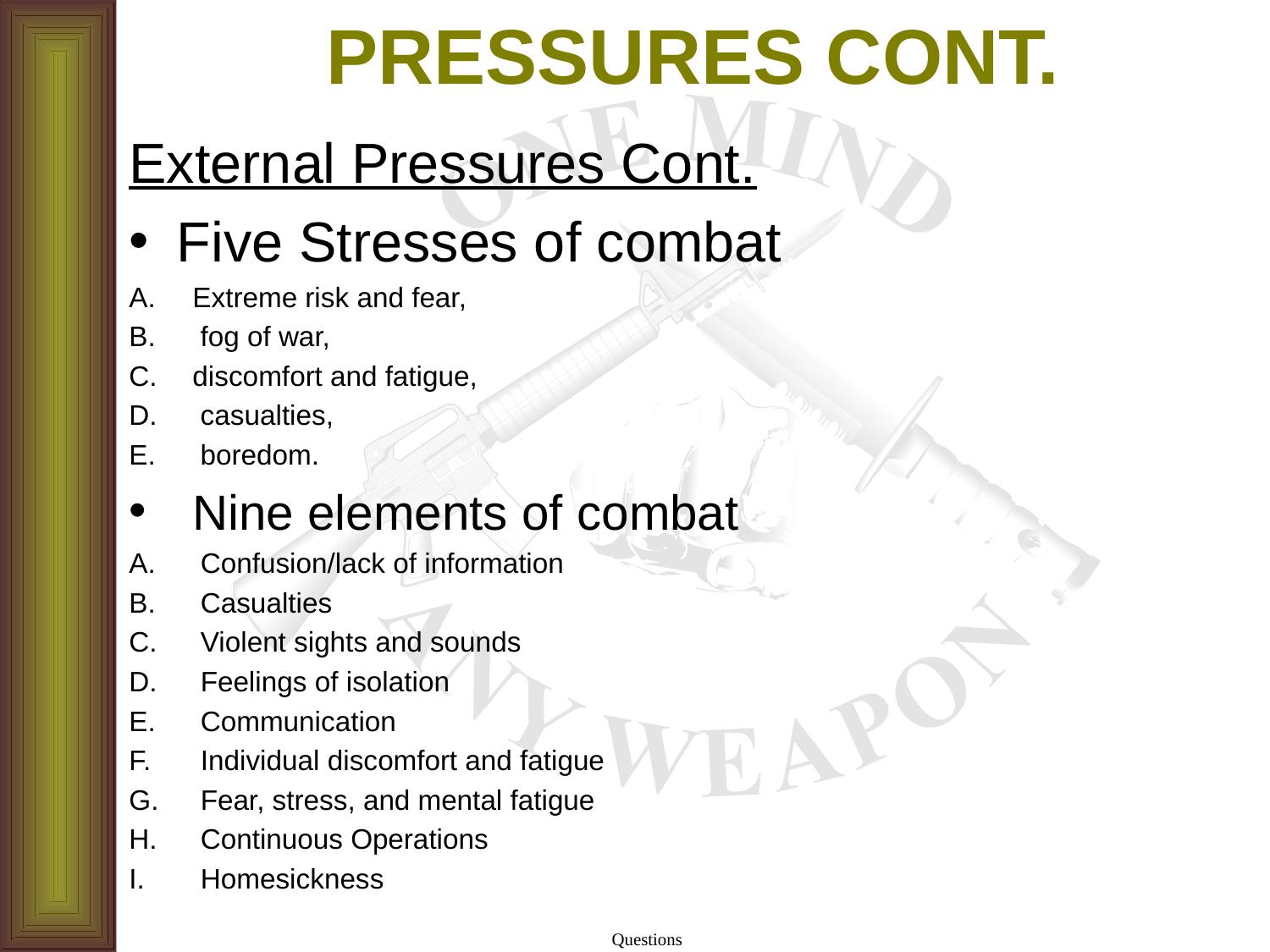

# PRESSURES CONT.
External Pressures Cont.
Five Stresses of combat
Extreme risk and fear,
 fog of war,
discomfort and fatigue,
 casualties,
 boredom.
Nine elements of combat
Confusion/lack of information
Casualties
Violent sights and sounds
Feelings of isolation
Communication
Individual discomfort and fatigue
Fear, stress, and mental fatigue
Continuous Operations
Homesickness

                                          Questions